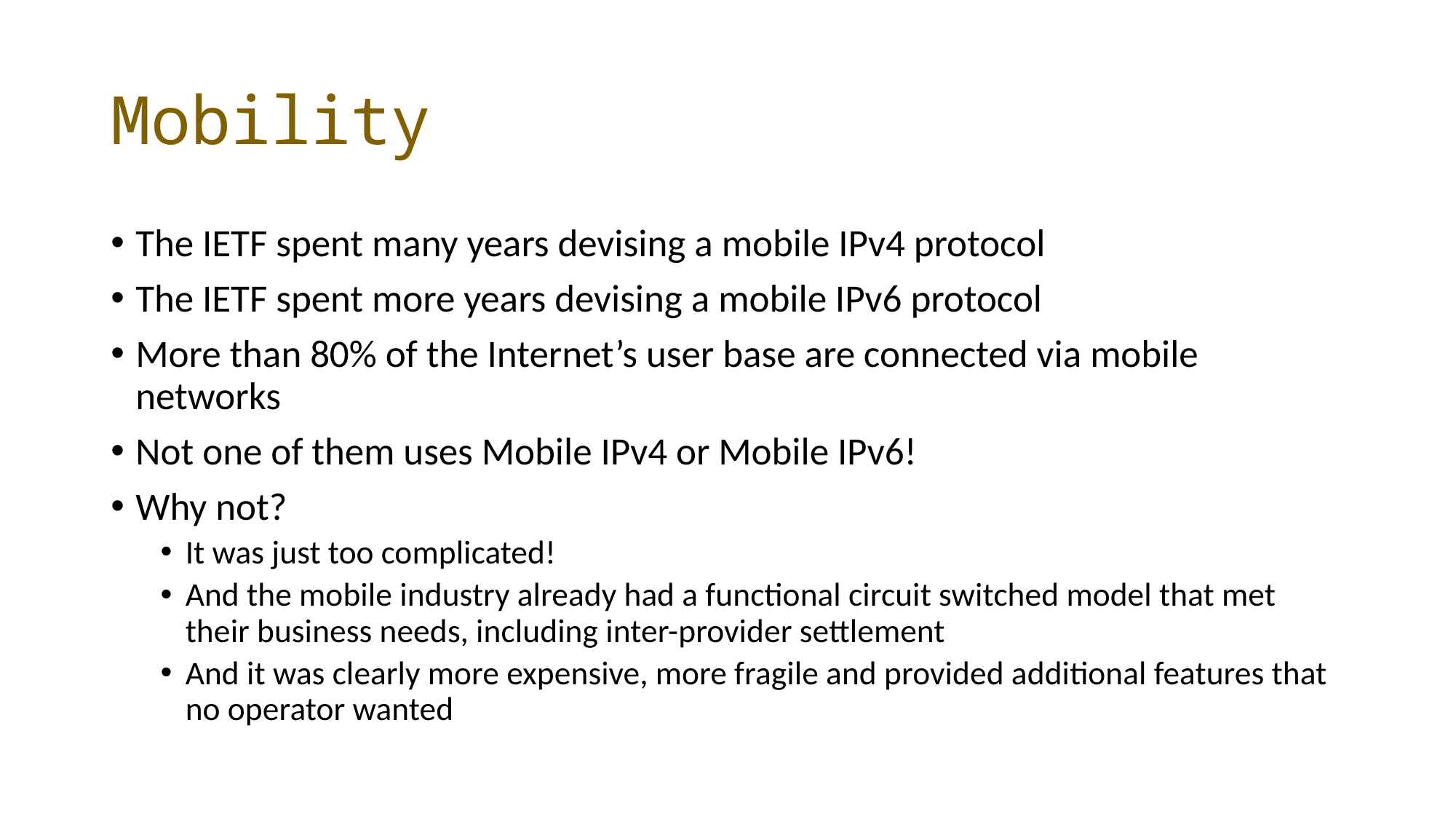

# Mobility
The IETF spent many years devising a mobile IPv4 protocol
The IETF spent more years devising a mobile IPv6 protocol
More than 80% of the Internet’s user base are connected via mobile networks
Not one of them uses Mobile IPv4 or Mobile IPv6!
Why not?
It was just too complicated!
And the mobile industry already had a functional circuit switched model that met their business needs, including inter-provider settlement
And it was clearly more expensive, more fragile and provided additional features that no operator wanted